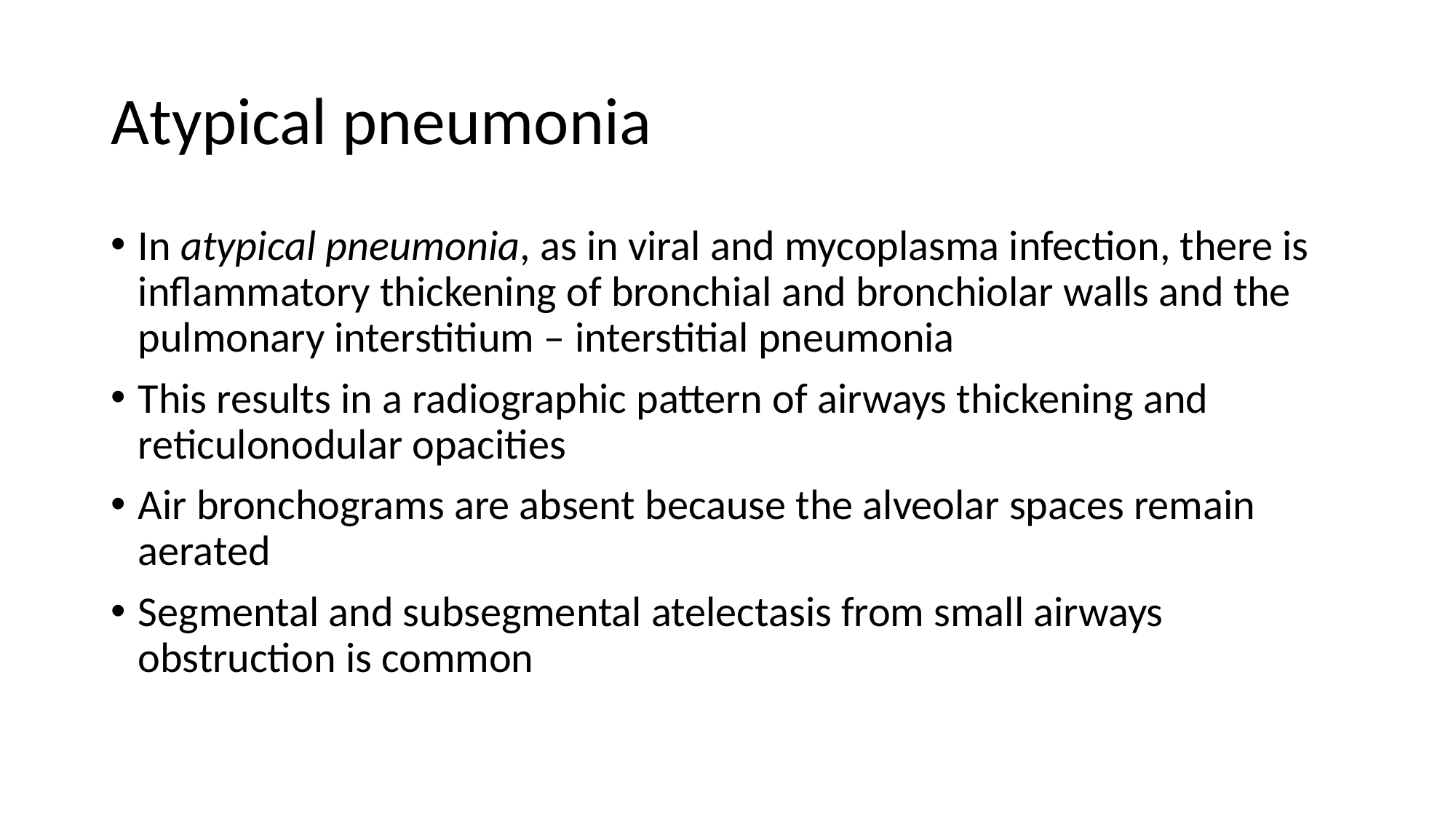

# Atypical pneumonia
In atypical pneumonia, as in viral and mycoplasma infection, there is inflammatory thickening of bronchial and bronchiolar walls and the pulmonary interstitium – interstitial pneumonia
This results in a radiographic pattern of airways thickening and reticulonodular opacities
Air bronchograms are absent because the alveolar spaces remain aerated
Segmental and subsegmental atelectasis from small airways obstruction is common